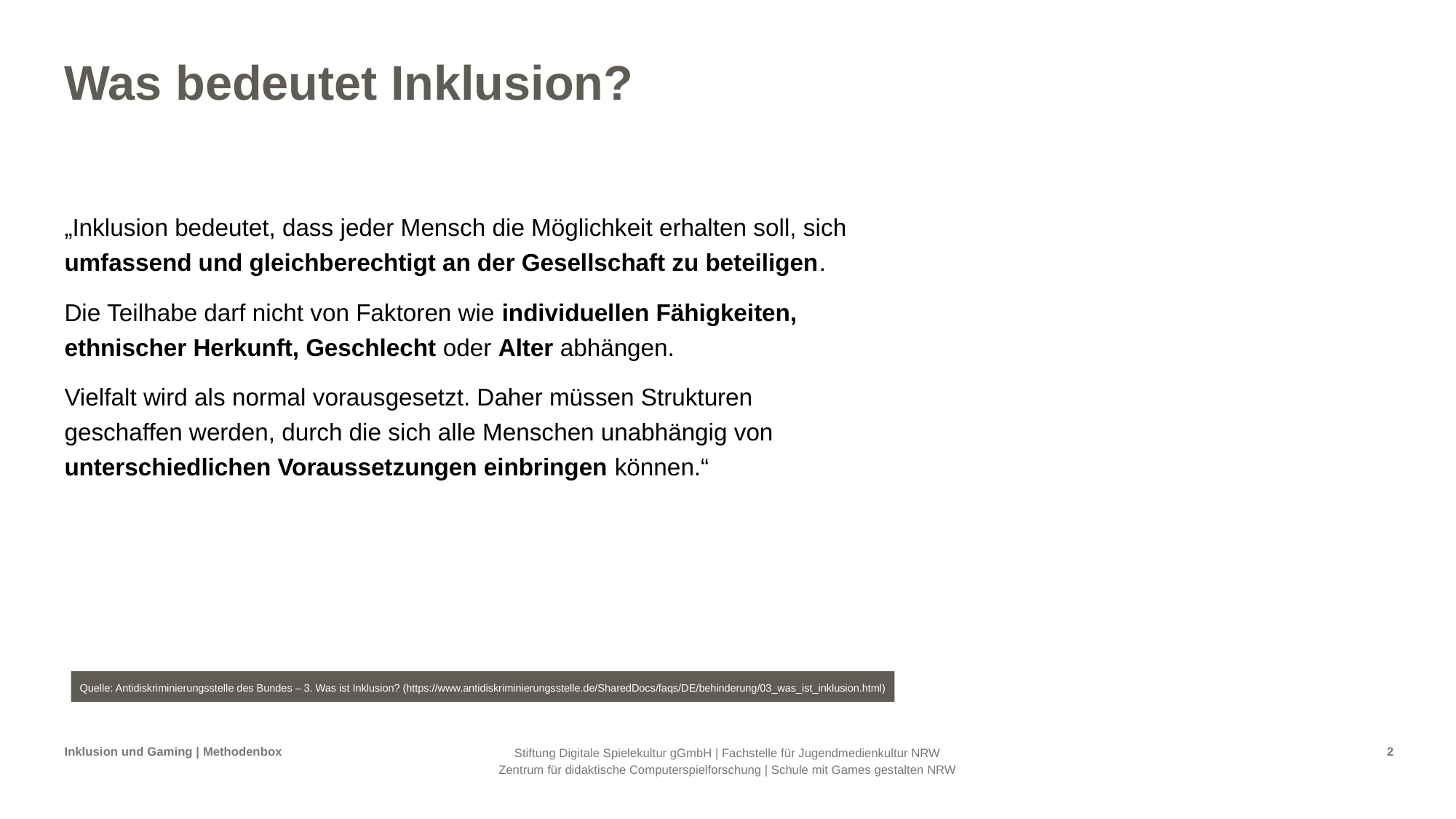

# Was bedeutet Inklusion?
„Inklusion bedeutet, dass jeder Mensch die Möglichkeit erhalten soll, sich umfassend und gleichberechtigt an der Gesellschaft zu beteiligen.
Die Teilhabe darf nicht von Faktoren wie individuellen Fähigkeiten, ethnischer Herkunft, Geschlecht oder Alter abhängen.
Vielfalt wird als normal vorausgesetzt. Daher müssen Strukturen geschaffen werden, durch die sich alle Menschen unabhängig von unterschiedlichen Voraussetzungen einbringen können.“
Quelle: Antidiskriminierungsstelle des Bundes – 3. Was ist Inklusion? (https://www.antidiskriminierungsstelle.de/SharedDocs/faqs/DE/behinderung/03_was_ist_inklusion.html)
Inklusion und Gaming | Methodenbox
2